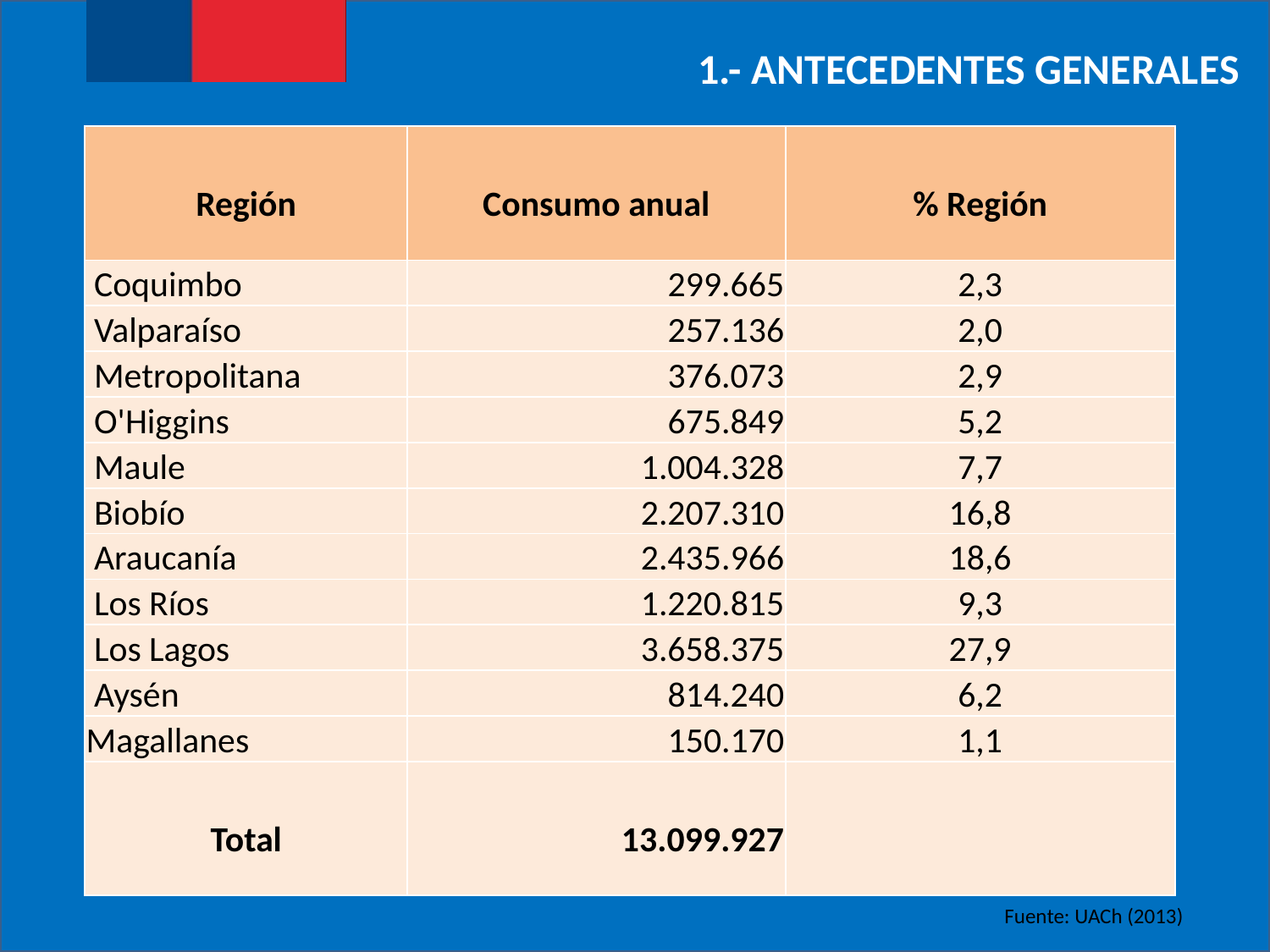

1.- Antecedentes Generales
| Región | Consumo anual | % Región |
| --- | --- | --- |
| Coquimbo | 299.665 | 2,3 |
| Valparaíso | 257.136 | 2,0 |
| Metropolitana | 376.073 | 2,9 |
| O'Higgins | 675.849 | 5,2 |
| Maule | 1.004.328 | 7,7 |
| Biobío | 2.207.310 | 16,8 |
| Araucanía | 2.435.966 | 18,6 |
| Los Ríos | 1.220.815 | 9,3 |
| Los Lagos | 3.658.375 | 27,9 |
| Aysén | 814.240 | 6,2 |
| Magallanes | 150.170 | 1,1 |
| Total | 13.099.927 |  |
Fuente: UACh (2013)